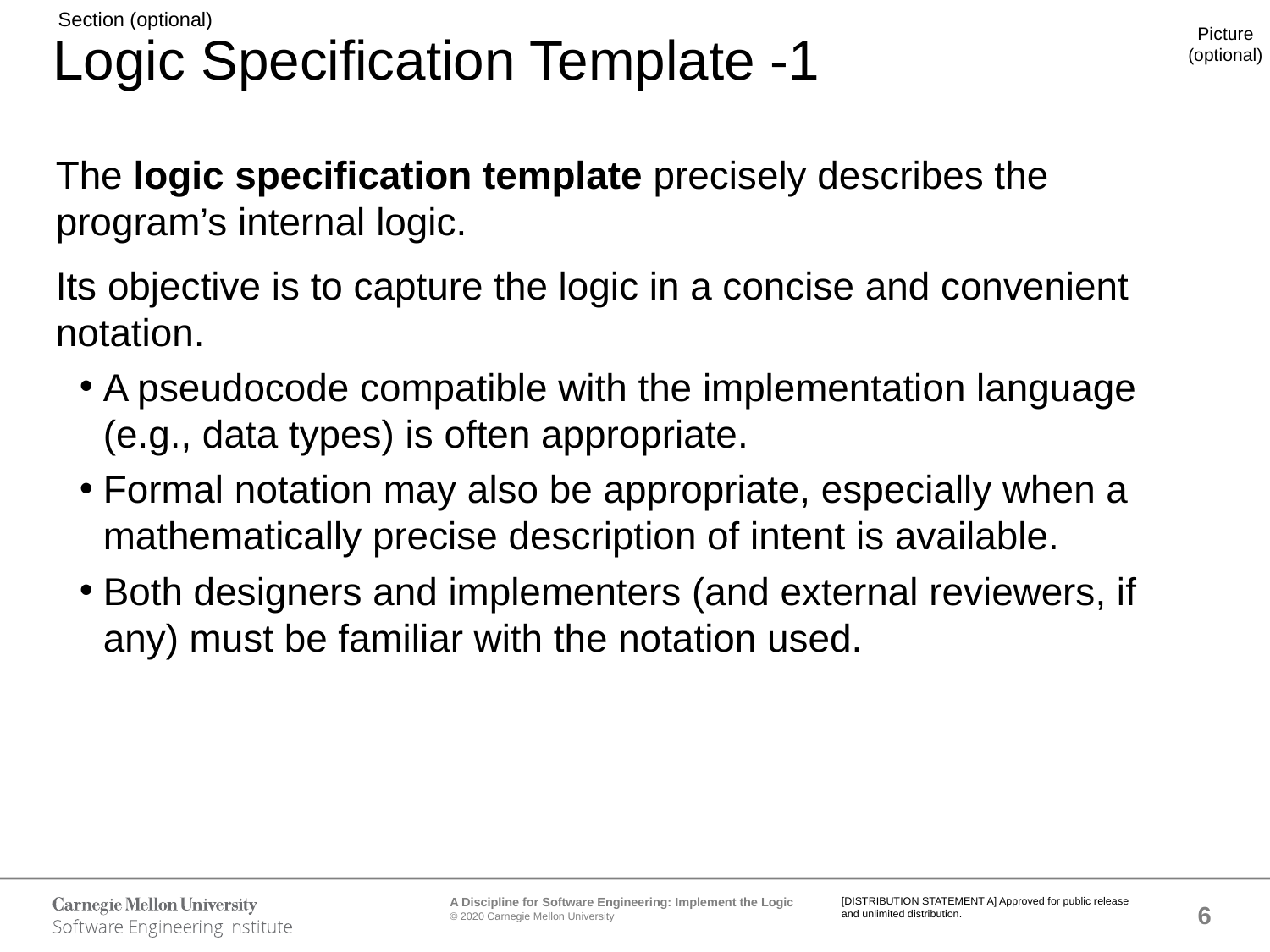

# Logic Specification Template -1
The logic specification template precisely describes the program’s internal logic.
Its objective is to capture the logic in a concise and convenient notation.
A pseudocode compatible with the implementation language (e.g., data types) is often appropriate.
Formal notation may also be appropriate, especially when a mathematically precise description of intent is available.
Both designers and implementers (and external reviewers, if any) must be familiar with the notation used.